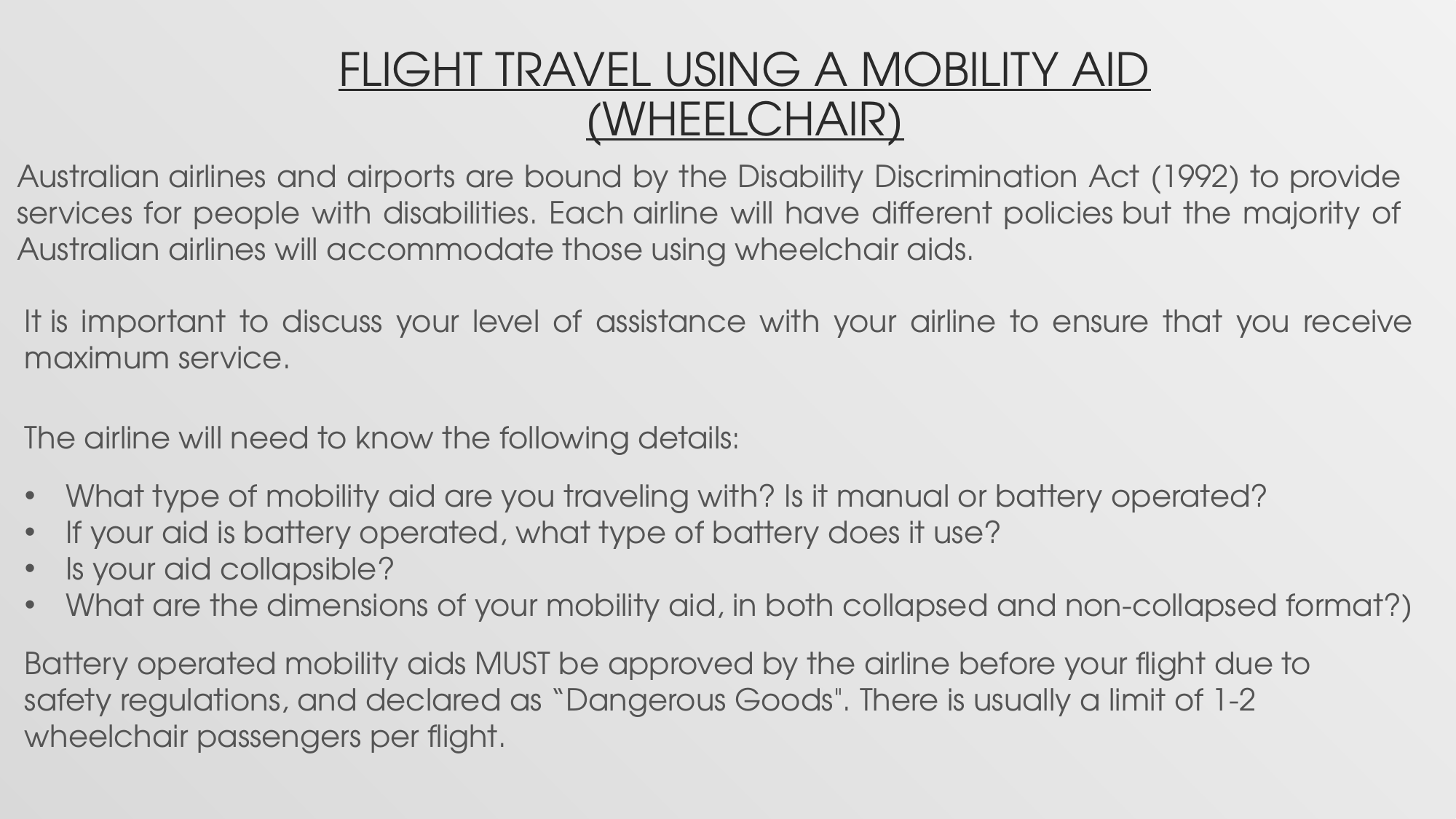

# FLIGHT TRAVEL USING A MOBILITY AID (Wheelchair)
Australian airlines and airports are bound by the Disability Discrimination Act (1992) to provide services for people with disabilities. Each airline will have different policies but the majority of Australian airlines will accommodate those using wheelchair aids.

It is important to discuss your level of assistance with your airline to ensure that you receive maximum service.

The airline will need to know the following details:

What type of mobility aid are you traveling with? Is it manual or battery operated?
If your aid is battery operated, what type of battery does it use?
Is your aid collapsible?
What are the dimensions of your mobility aid, in both collapsed and non-collapsed format?)

Battery operated mobility aids MUST be approved by the airline before your flight due to
safety regulations, and declared as “Dangerous Goods". There is usually a limit of 1-2
wheelchair passengers per flight.